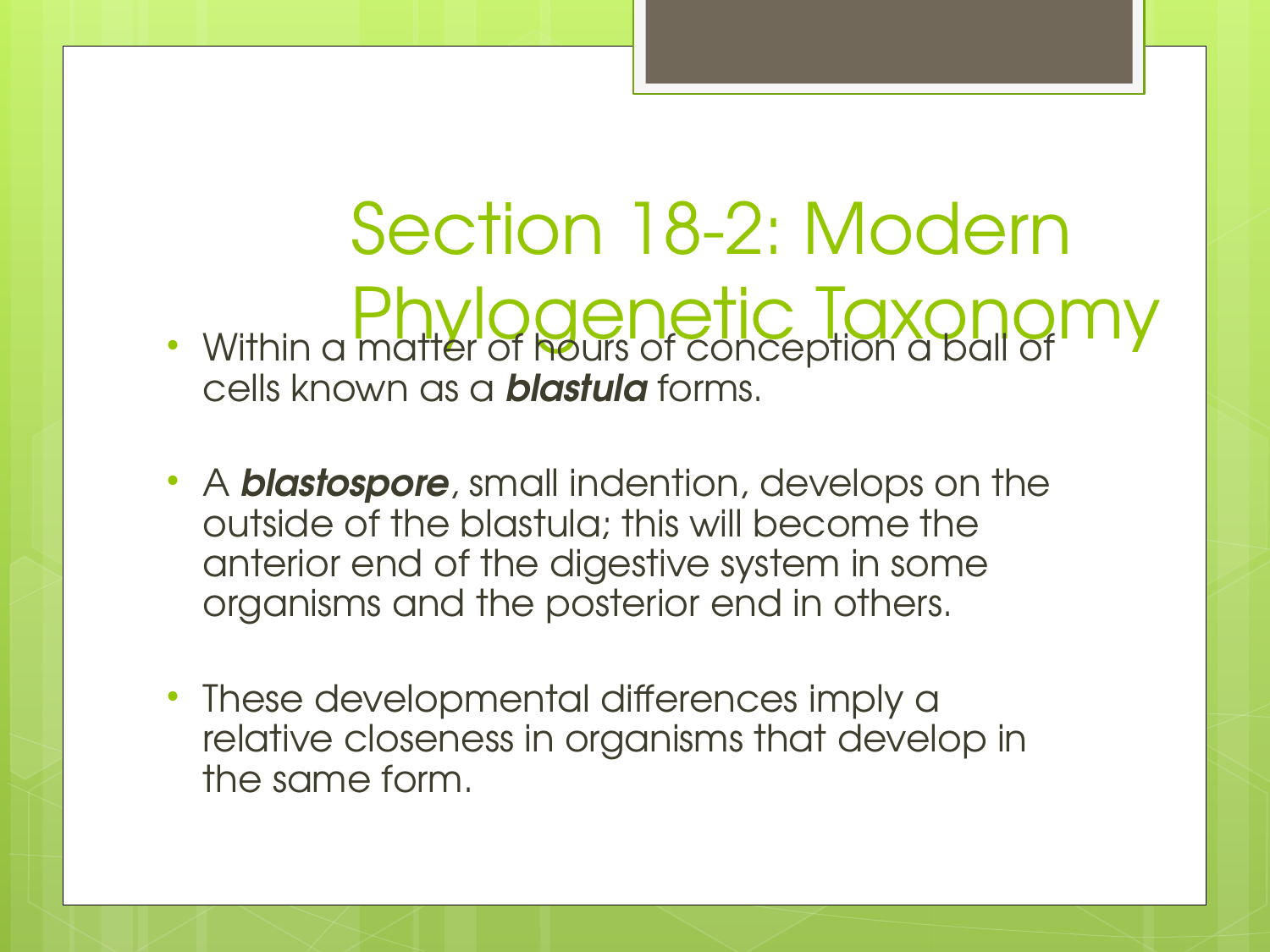

# Section 18-2: Modern Phylogenetic Taxonomy
Within a matter of hours of conception a ball of cells known as a blastula forms.

A blastospore, small indention, develops on the outside of the blastula; this will become the anterior end of the digestive system in some organisms and the posterior end in others.

These developmental differences imply a relative closeness in organisms that develop in the same form.